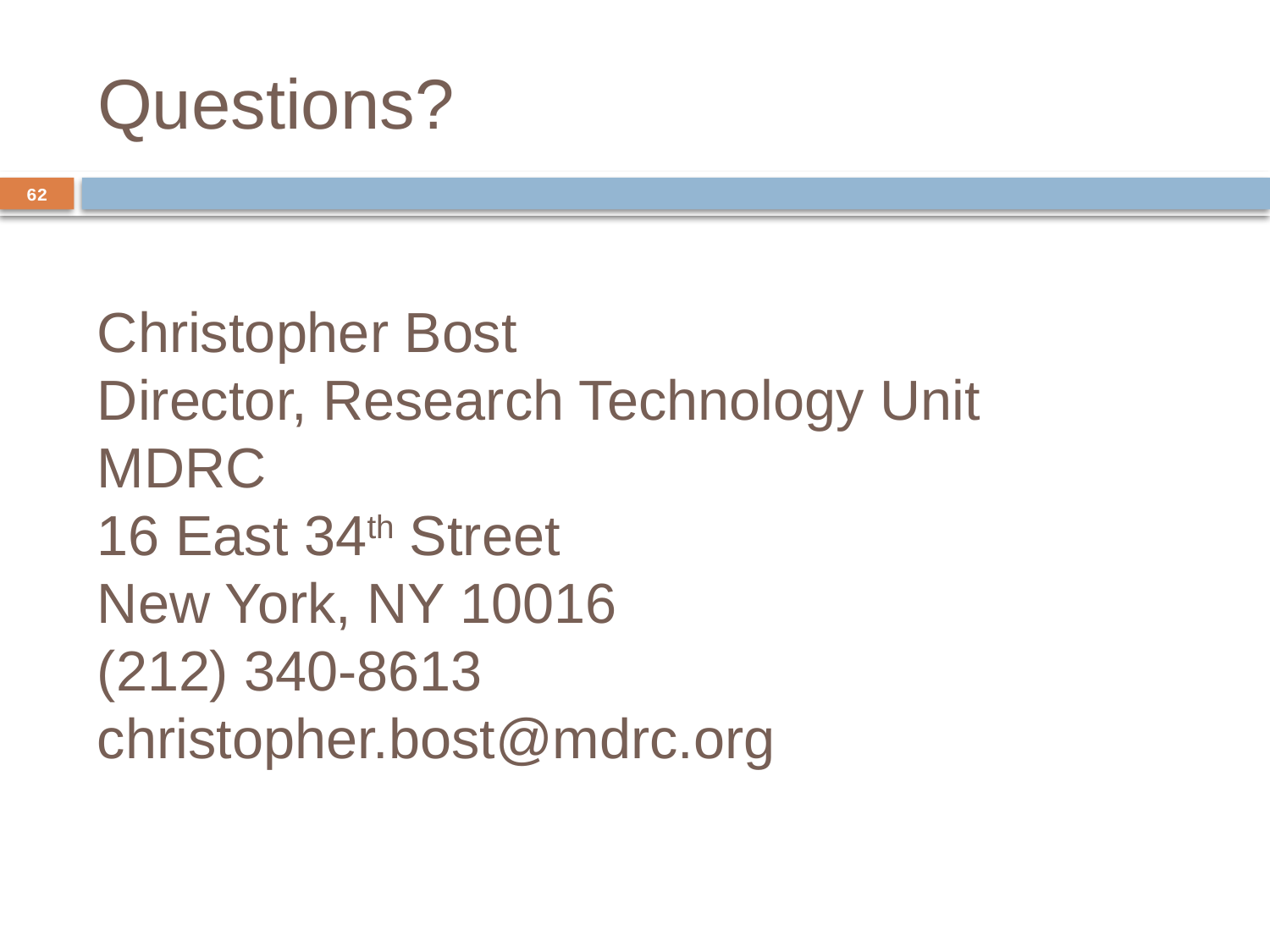

Questions?
62

Christopher Bost
Director, Research Technology Unit
MDRC
16 East 34th Street
New York, NY 10016
(212) 340-8613
christopher.bost@mdrc.org